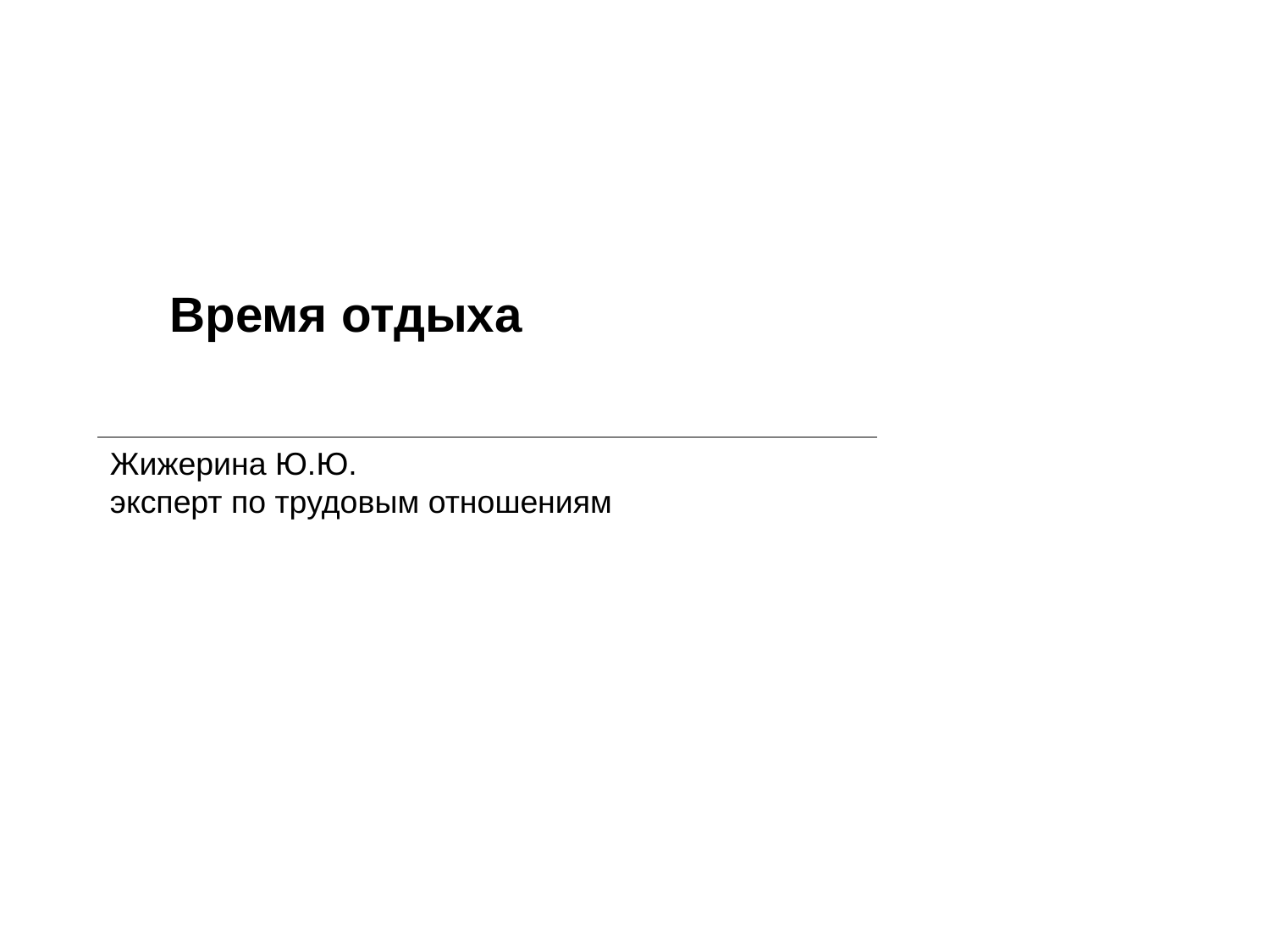

Время отдыха
Жижерина Ю.Ю.
эксперт по трудовым отношениям